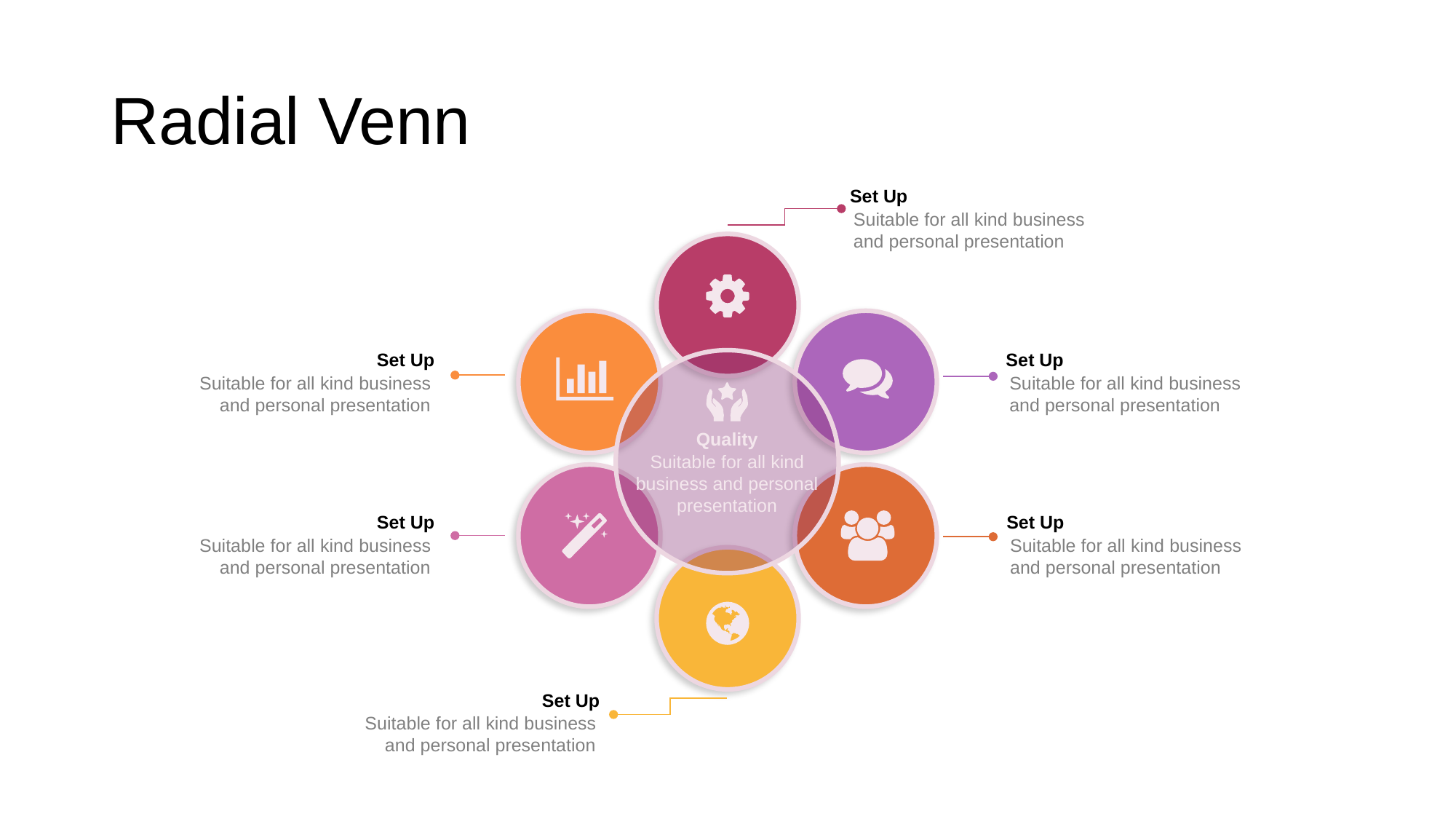

# Radial Venn
Set Up
Suitable for all kind business and personal presentation

Set Up
Set Up

Suitable for all kind business and personal presentation
Suitable for all kind business and personal presentation

Quality
Suitable for all kind business and personal presentation

Set Up
Set Up

Suitable for all kind business and personal presentation
Suitable for all kind business and personal presentation

Set Up
Suitable for all kind business and personal presentation